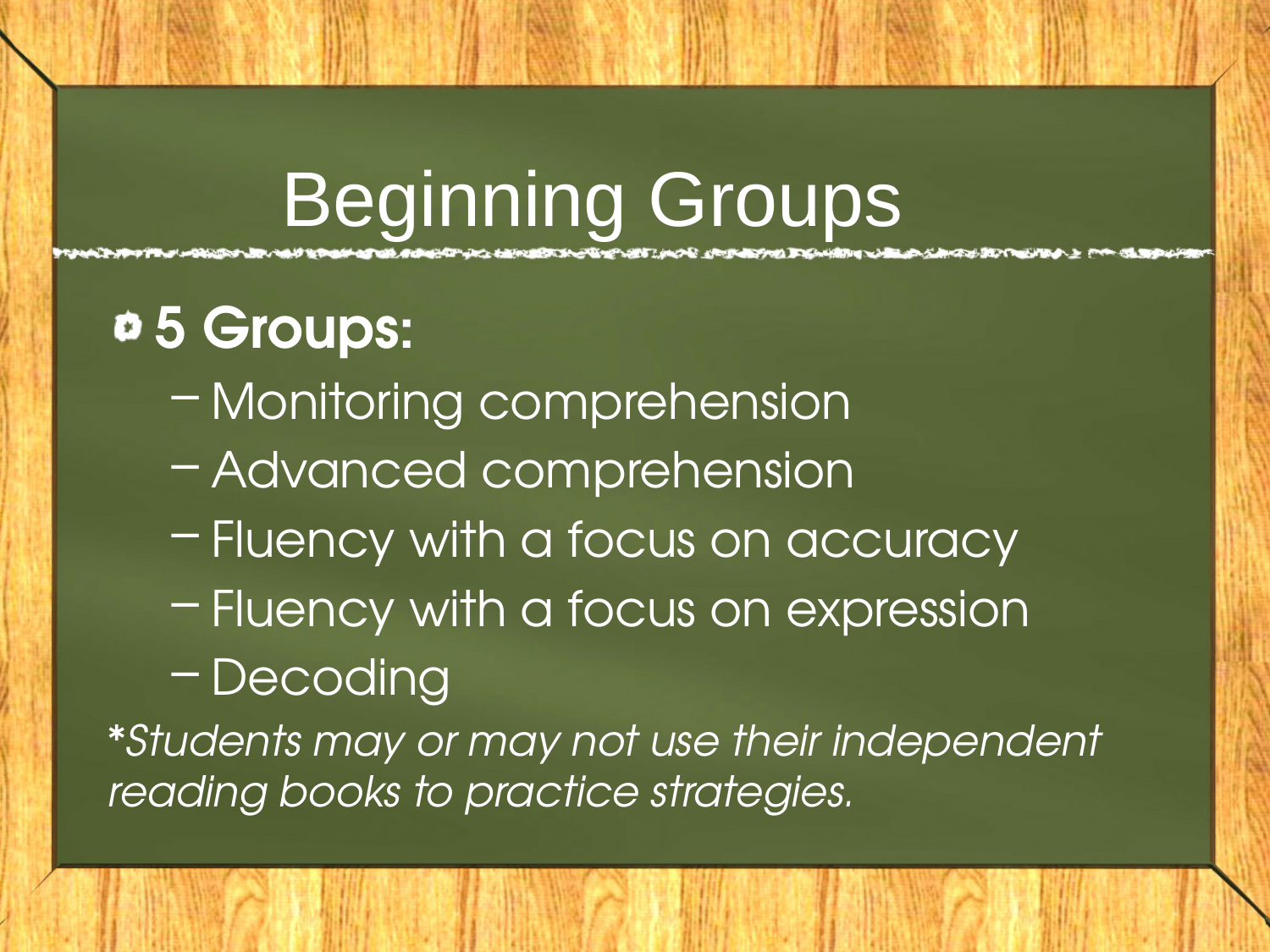

# Beginning Groups
5 Groups:
Monitoring comprehension
Advanced comprehension
Fluency with a focus on accuracy
Fluency with a focus on expression
Decoding
*Students may or may not use their independent reading books to practice strategies.